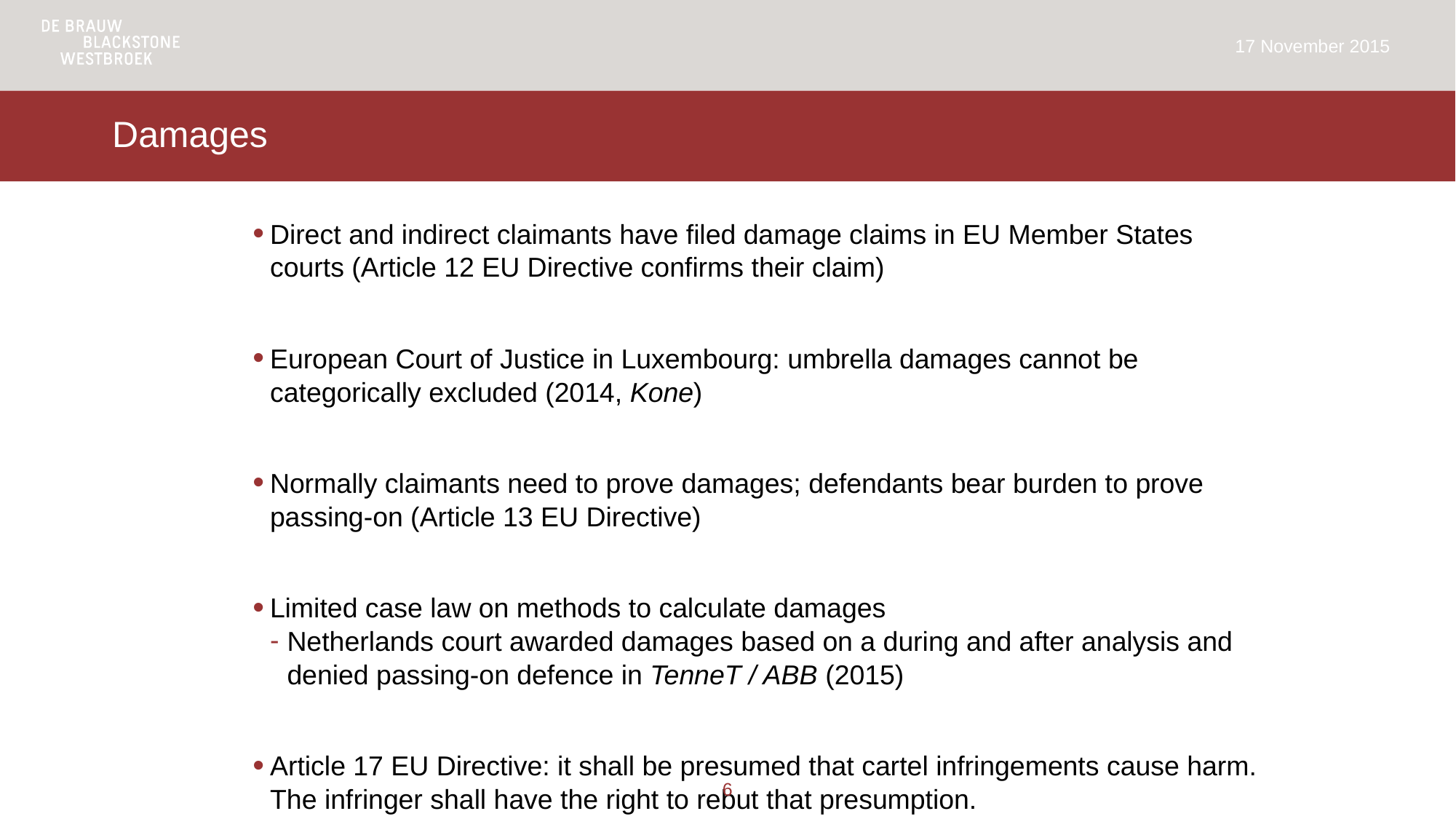

17 November 2015
# Damages
Direct and indirect claimants have filed damage claims in EU Member States courts (Article 12 EU Directive confirms their claim)

European Court of Justice in Luxembourg: umbrella damages cannot be categorically excluded (2014, Kone)

Normally claimants need to prove damages; defendants bear burden to prove passing-on (Article 13 EU Directive)

Limited case law on methods to calculate damages
Netherlands court awarded damages based on a during and after analysis and denied passing-on defence in TenneT / ABB (2015)

Article 17 EU Directive: it shall be presumed that cartel infringements cause harm. The infringer shall have the right to rebut that presumption.

6